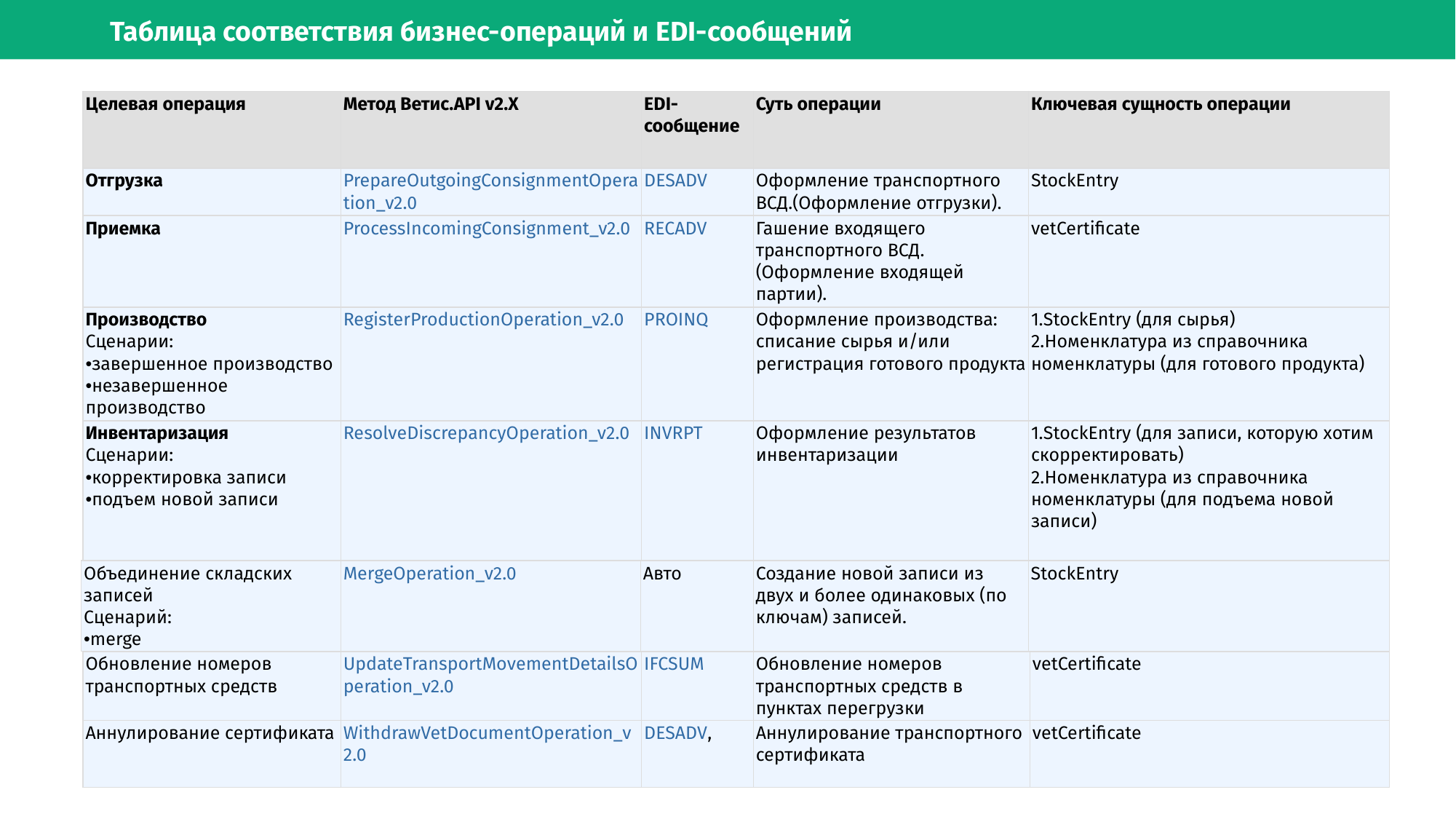

Таблица соответствия бизнес-операций и EDI-сообщений
| Целевая операция | Метод Ветис.API v2.X | EDI-сообщение | Суть операции | Ключевая сущность операции |
| --- | --- | --- | --- | --- |
| Отгрузка | PrepareOutgoingConsignmentOperation\_v2.0 | DESADV | Оформление транспортного ВСД.(Оформление отгрузки). | StockEntry |
| Приемка | ProcessIncomingConsignment\_v2.0 | RECADV | Гашение входящего транспортного ВСД.(Оформление входящей партии). | vetCertificate |
| Производство Сценарии: завершенное производство незавершенное производство | RegisterProductionOperation\_v2.0 | PROINQ | Оформление производства: списание сырья и/или регистрация готового продукта | StockEntry (для сырья) Номенклатура из справочника номенклатуры (для готового продукта) |
| Инвентаризация Сценарии: корректировка записи подъем новой записи | ResolveDiscrepancyOperation\_v2.0 | INVRPT | Оформление результатов инвентаризации | StockEntry (для записи, которую хотим скорректировать) Номенклатура из справочника номенклатуры (для подъема новой записи) |

| Объединение складских записей Сценарий: merge | MergeOperation\_v2.0 | Авто | Создание новой записи из двух и более одинаковых (по ключам) записей. | StockEntry |
| --- | --- | --- | --- | --- |
| Обновление номеров транспортных средств | UpdateTransportMovementDetailsOperation\_v2.0 | IFCSUM | Обновление номеров транспортных средств в пунктах перегрузки | vetCertificate |
| --- | --- | --- | --- | --- |
| Аннулирование сертификата | WithdrawVetDocumentOperation\_v2.0 | DESADV, | Аннулирование транспортного сертификата | vetCertificate |